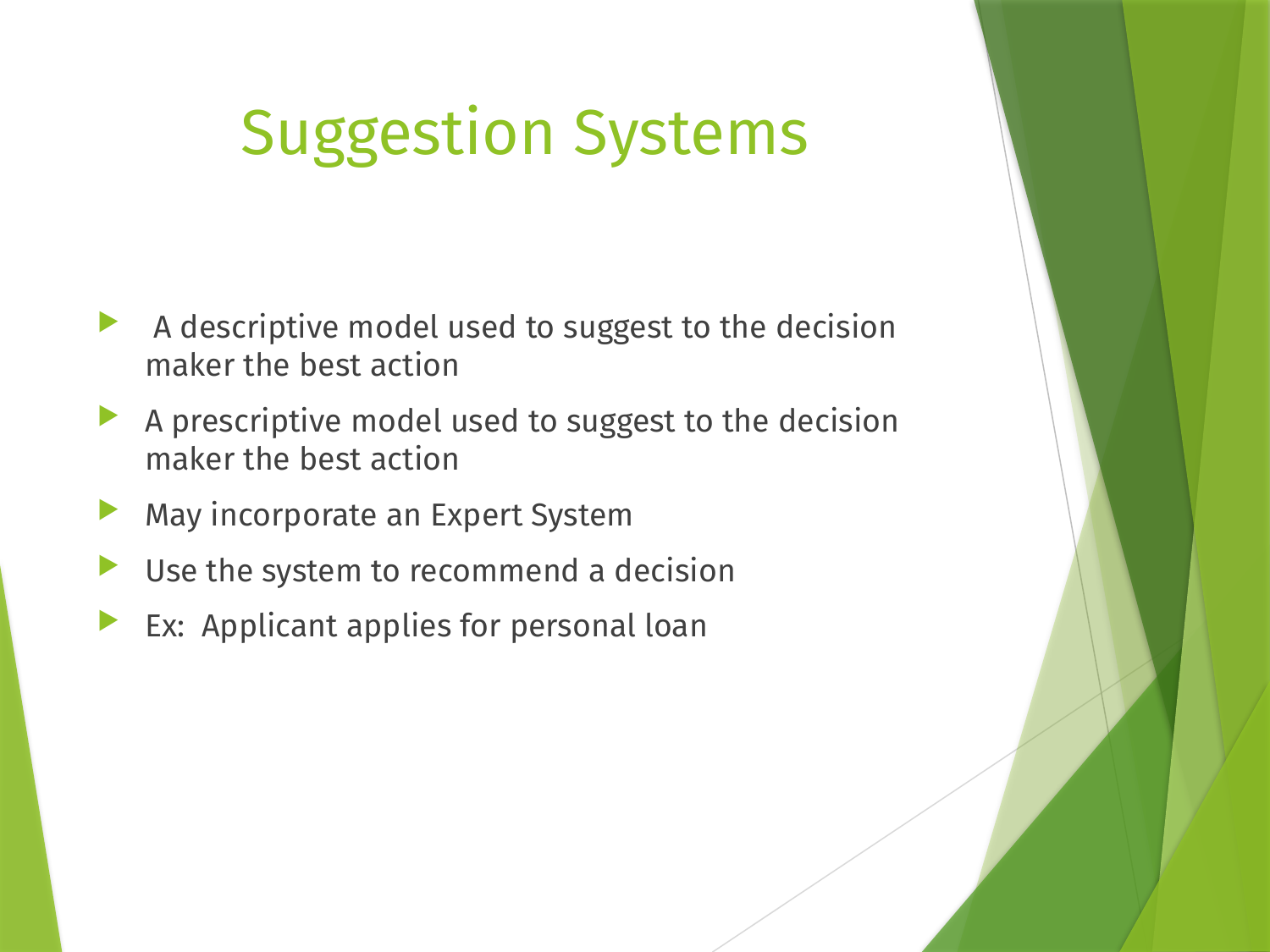

# Suggestion Systems
 A descriptive model used to suggest to the decision maker the best action
A prescriptive model used to suggest to the decision maker the best action
May incorporate an Expert System
Use the system to recommend a decision
Ex:  Applicant applies for personal loan